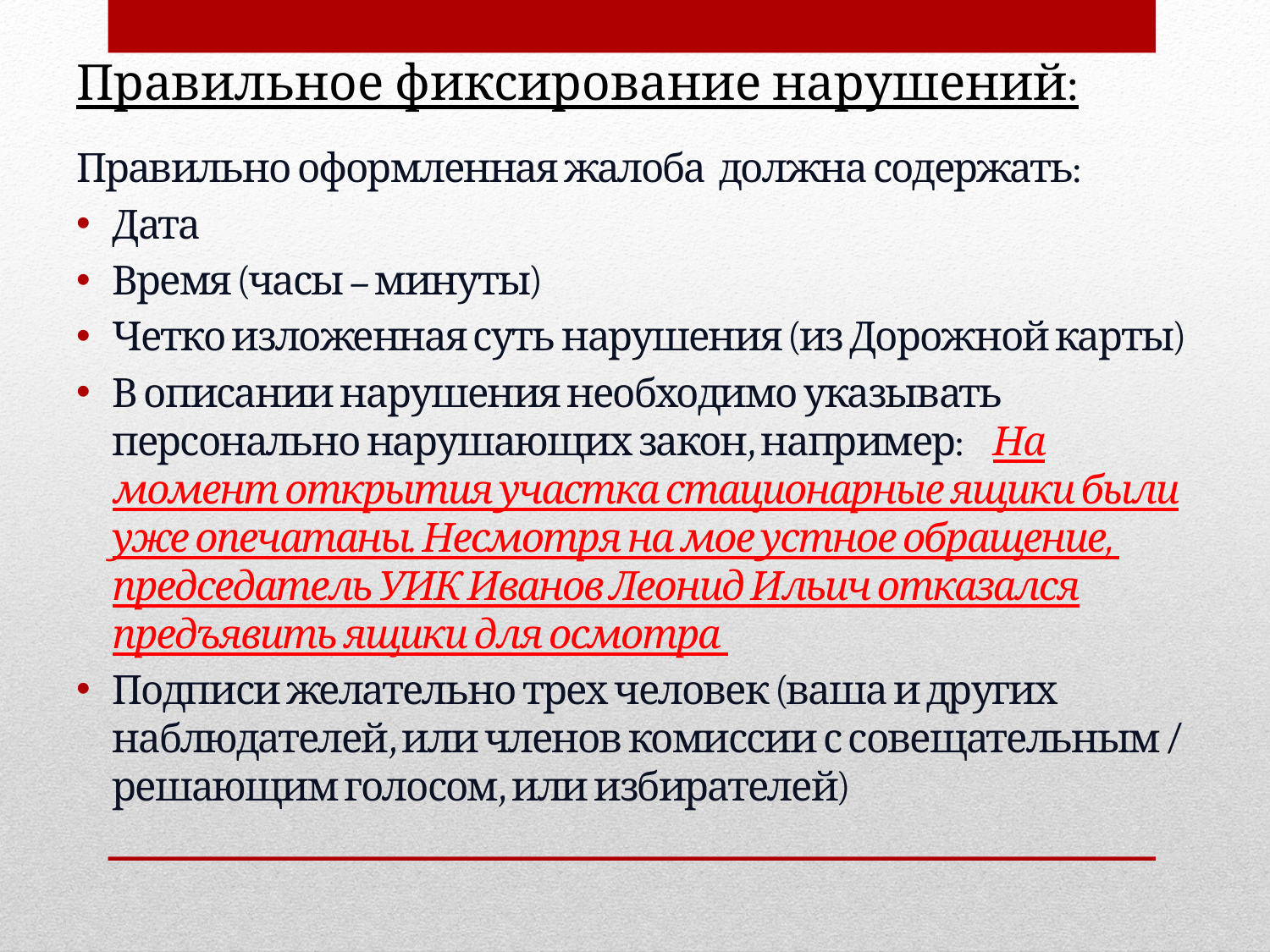

# Правильное фиксирование нарушений:
Правильно оформленная жалоба  должна содержать:
Дата
Время (часы – минуты)
Четко изложенная суть нарушения (из Дорожной карты)
В описании нарушения необходимо указывать персонально нарушающих закон, например:    На момент открытия участка стационарные ящики были уже опечатаны. Несмотря на мое устное обращение,  председатель УИК Иванов Леонид Ильич отказался предъявить ящики для осмотра
Подписи желательно трех человек (ваша и других наблюдателей, или членов комиссии с совещательным / решающим голосом, или избирателей)